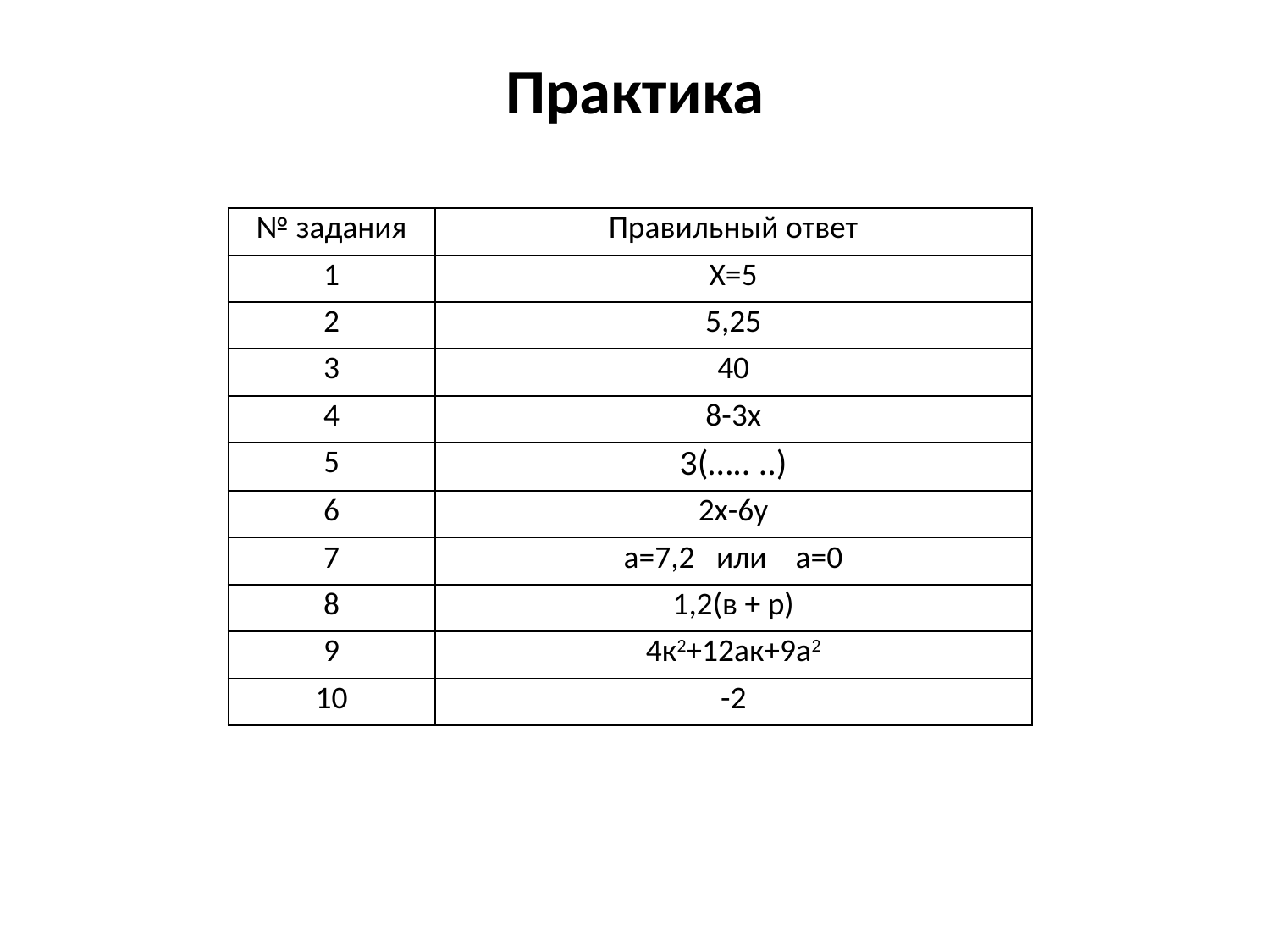

# Практика
| № задания | Правильный ответ |
| --- | --- |
| 1 | Х=5 |
| 2 | 5,25 |
| 3 | 40 |
| 4 | 8-3х |
| 5 | 3(….. ..) |
| 6 | 2х-6у |
| 7 | а=7,2 или а=0 |
| 8 | 1,2(в + р) |
| 9 | 4к2+12ак+9а2 |
| 10 | -2 |